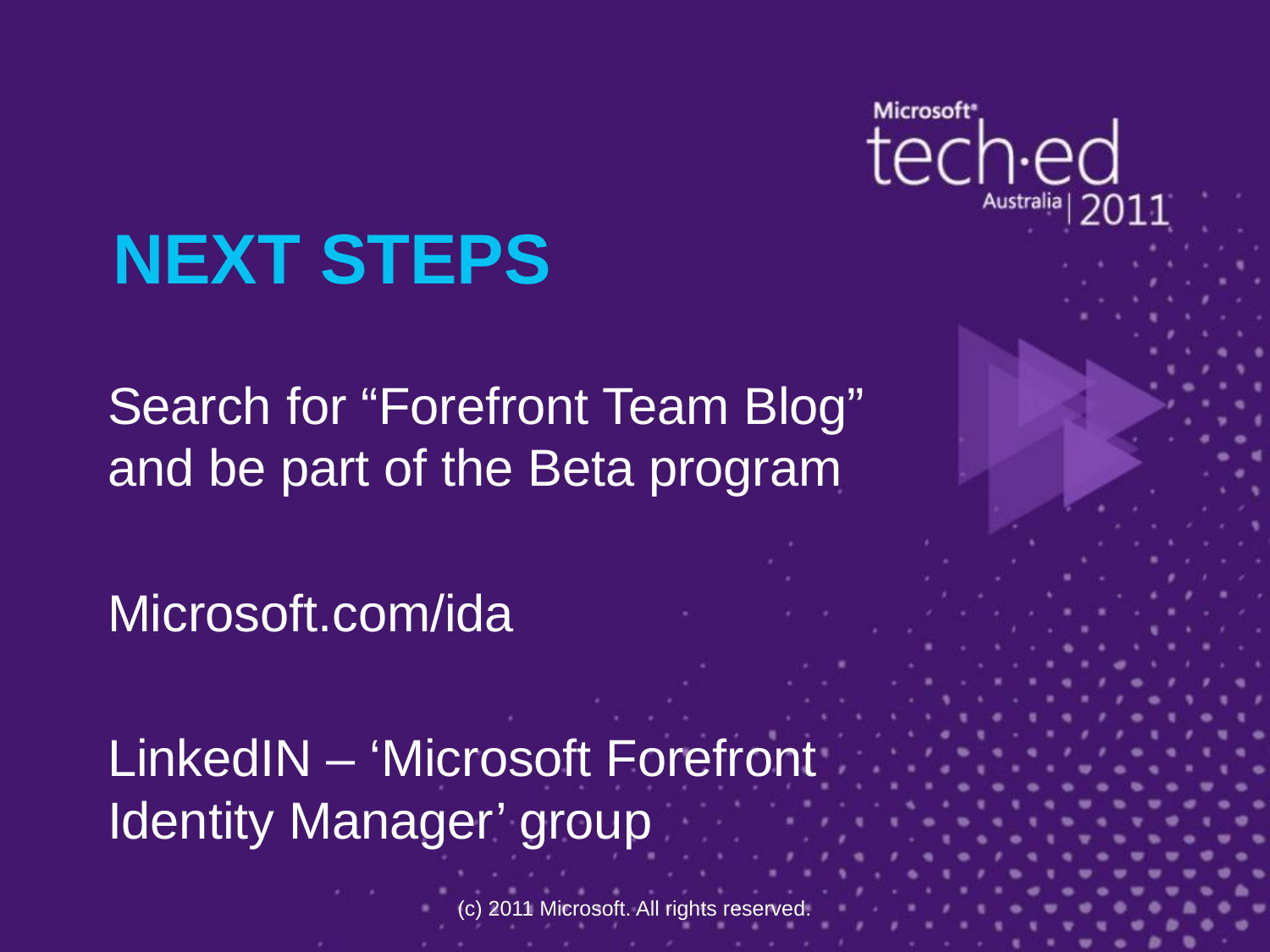

# Next Steps
Search for “Forefront Team Blog” and be part of the Beta program

Microsoft.com/ida

LinkedIN – ‘Microsoft Forefront Identity Manager’ group

(c) 2011 Microsoft. All rights reserved.